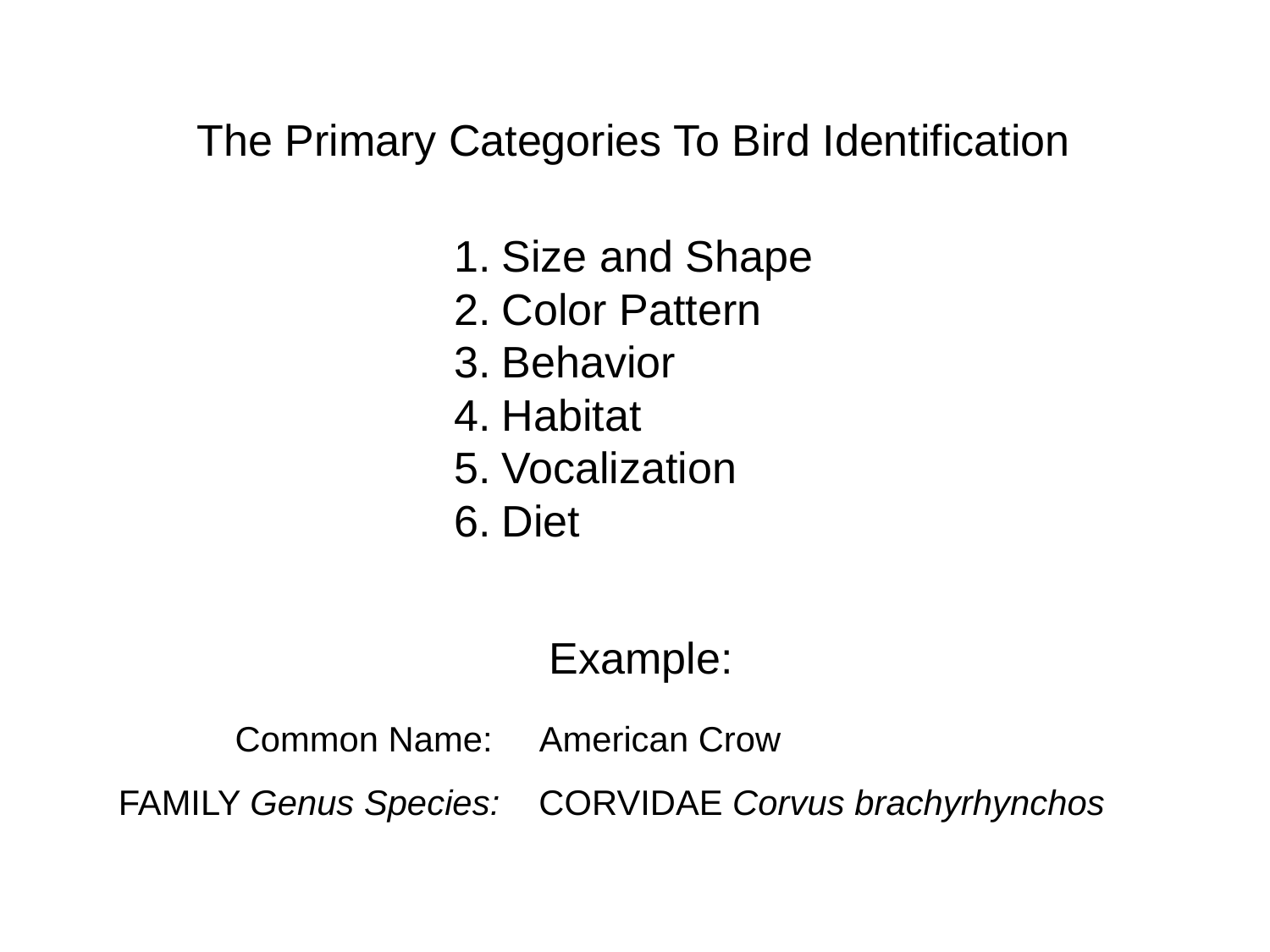

The Primary Categories To Bird Identification
Size and Shape
Color Pattern
Behavior
Habitat
Vocalization
Diet
 Example:

            Common Name:     American Crow

FAMILY Genus Species:    CORVIDAE Corvus brachyrhynchos